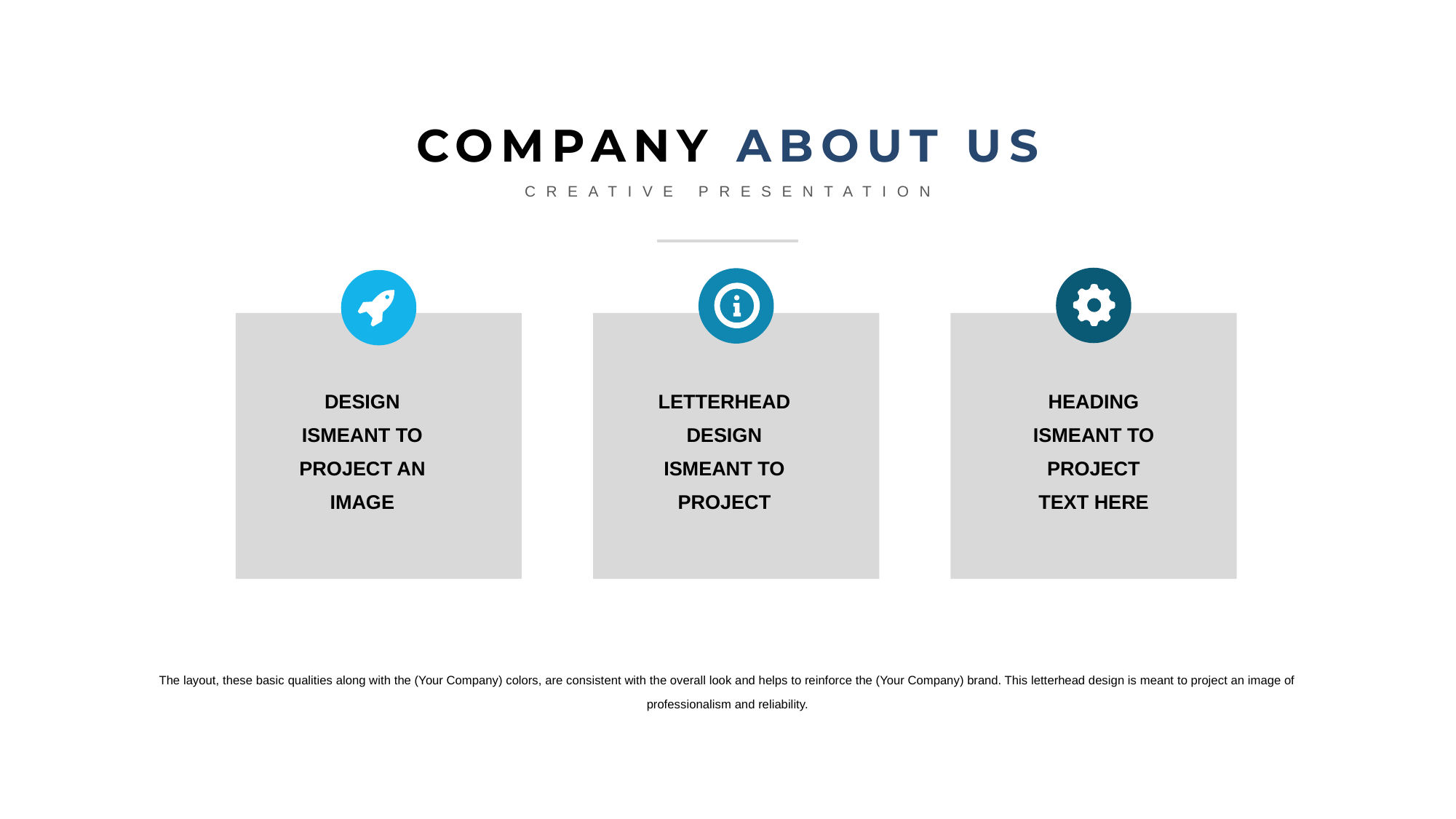

COMPANY ABOUT US
CREATIVE PRESENTATION

LETTERHEAD DESIGN ISMEANT TO PROJECT
HEADING ISMEANT TO PROJECT TEXT HERE
DESIGN ISMEANT TO PROJECT AN IMAGE
The layout, these basic qualities along with the (Your Company) colors, are consistent with the overall look and helps to reinforce the (Your Company) brand. This letterhead design is meant to project an image of professionalism and reliability.